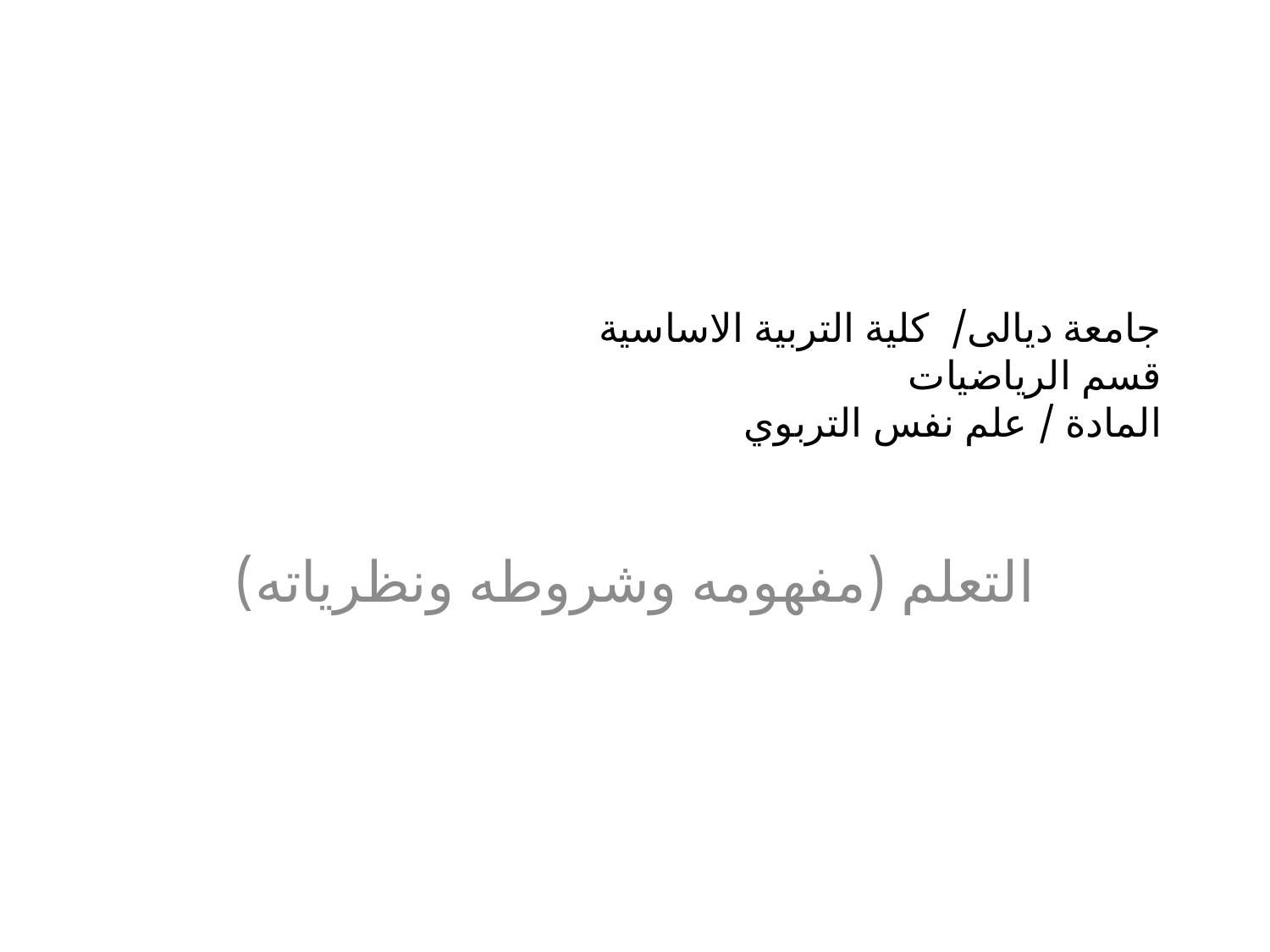

# جامعة ديالى/  كلية التربية الاساسية قسم الرياضيات المادة / علم نفس التربوي
التعلم (مفهومه وشروطه ونظرياته)